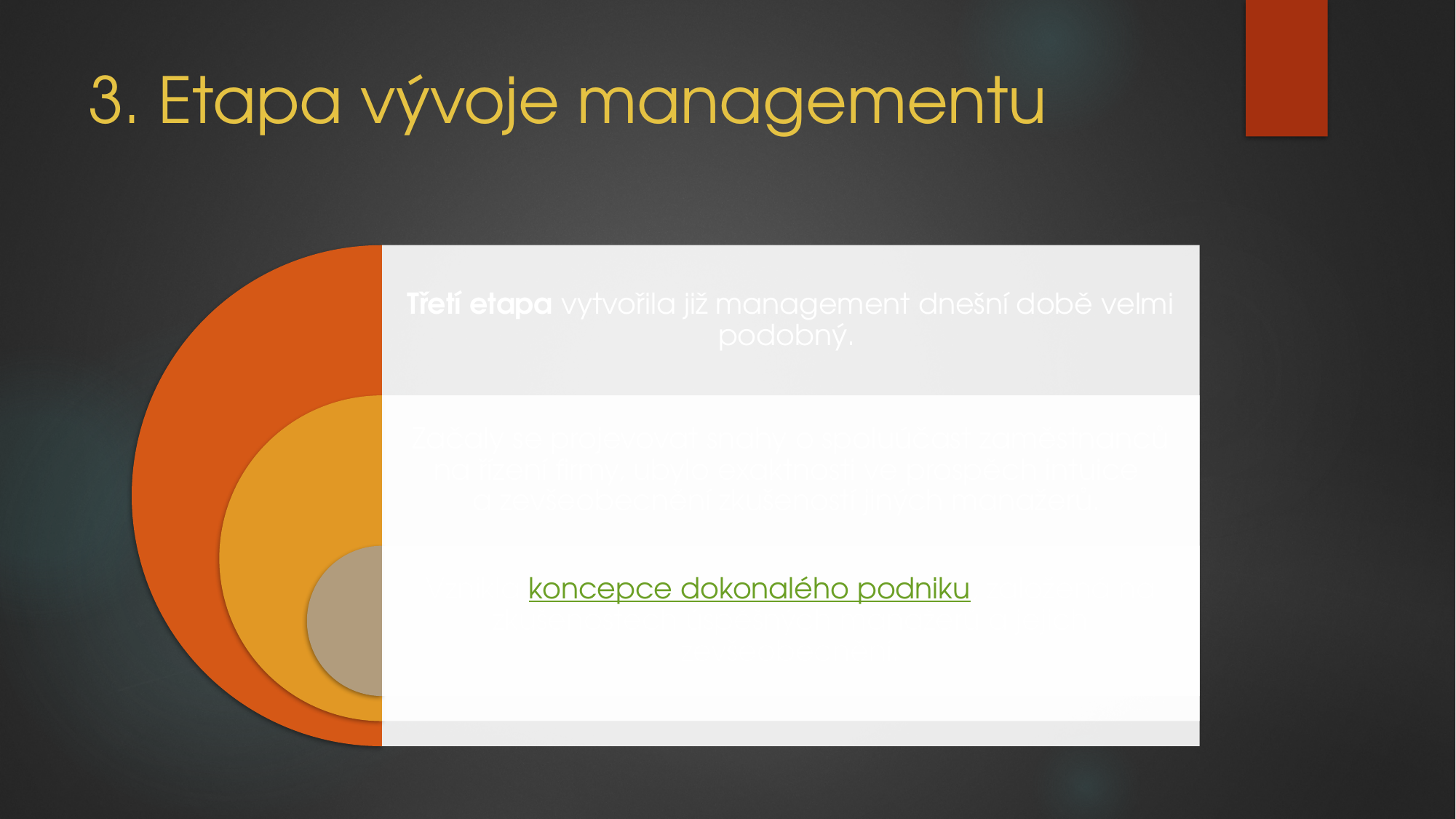

# 3. Etapa vývoje managementu
Třetí etapa vytvořila již management dnešní době velmi podobný.
Začaly se projevovat snahy o spoluúčast zaměstnanců na řízení firmy, ubylo exaktnosti ve prospěch intuice
a zevšeobecnění zkušeností jiných manažerů.
Vznikla koncepce dokonalého podniku, založená na zkušenostech úspěšných manažerů a jejich zevšeobecnění.